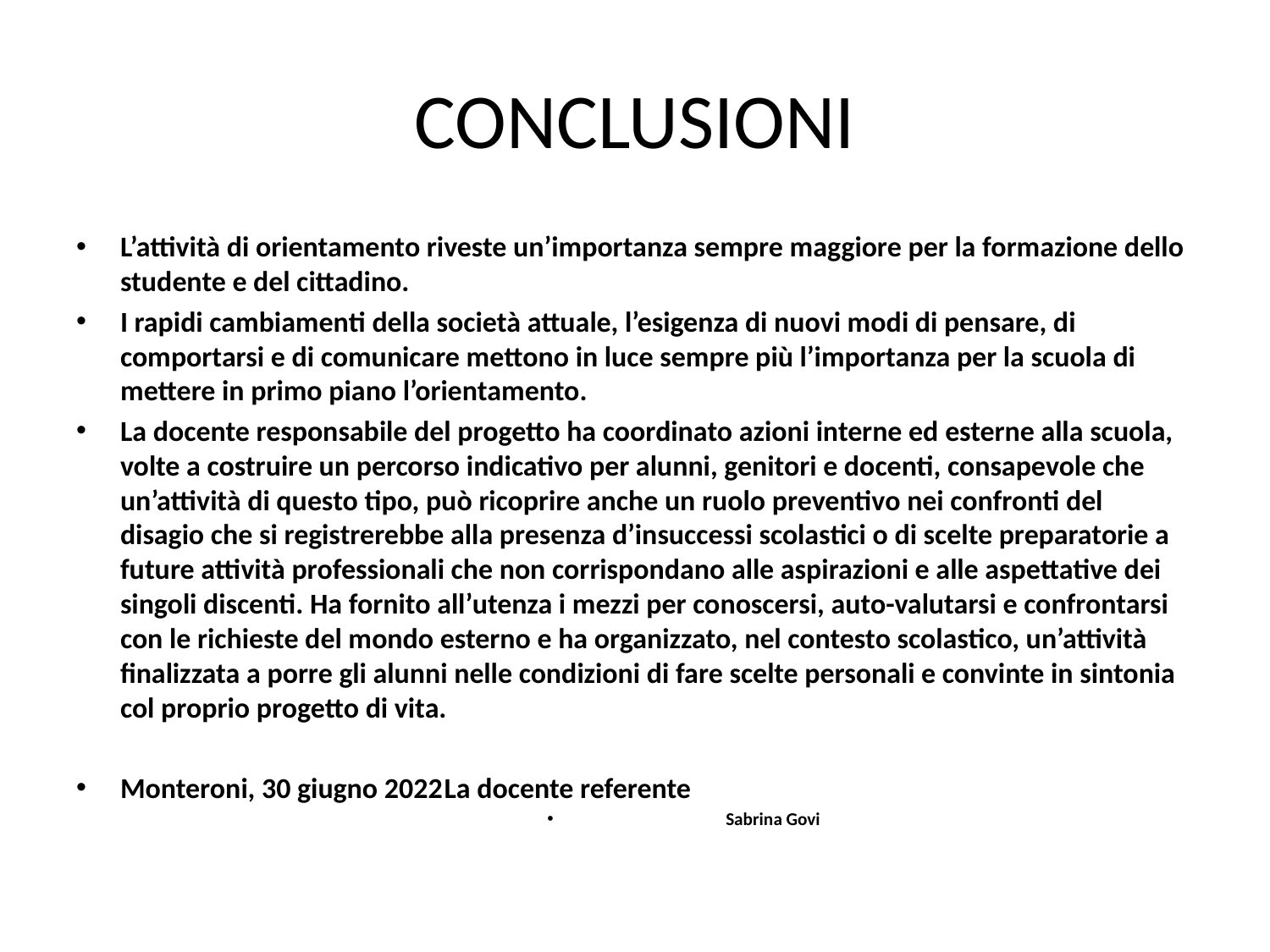

# CONCLUSIONI
L’attività di orientamento riveste un’importanza sempre maggiore per la formazione dello studente e del cittadino.
I rapidi cambiamenti della società attuale, l’esigenza di nuovi modi di pensare, di comportarsi e di comunicare mettono in luce sempre più l’importanza per la scuola di mettere in primo piano l’orientamento.
La docente responsabile del progetto ha coordinato azioni interne ed esterne alla scuola, volte a costruire un percorso indicativo per alunni, genitori e docenti, consapevole che un’attività di questo tipo, può ricoprire anche un ruolo preventivo nei confronti del disagio che si registrerebbe alla presenza d’insuccessi scolastici o di scelte preparatorie a future attività professionali che non corrispondano alle aspirazioni e alle aspettative dei singoli discenti. Ha fornito all’utenza i mezzi per conoscersi, auto-valutarsi e confrontarsi con le richieste del mondo esterno e ha organizzato, nel contesto scolastico, un’attività finalizzata a porre gli alunni nelle condizioni di fare scelte personali e convinte in sintonia col proprio progetto di vita.

Monteroni, 30 giugno 2022						La docente referente
				                     Sabrina Govi